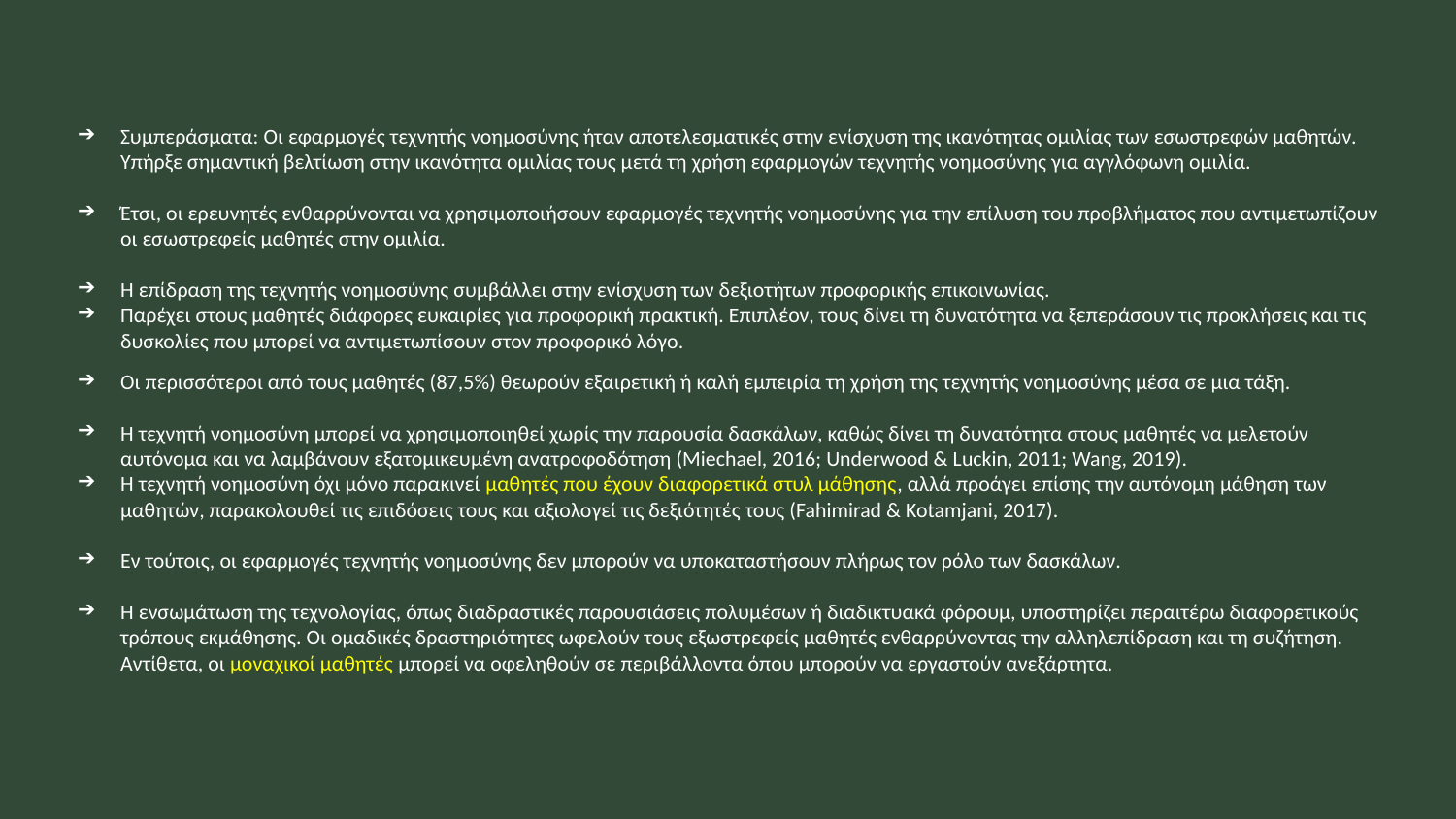

#

Συμπεράσματα: Οι εφαρμογές τεχνητής νοημοσύνης ήταν αποτελεσματικές στην ενίσχυση της ικανότητας ομιλίας των εσωστρεφών μαθητών. Υπήρξε σημαντική βελτίωση στην ικανότητα ομιλίας τους μετά τη χρήση εφαρμογών τεχνητής νοημοσύνης για αγγλόφωνη ομιλία.

Έτσι, οι ερευνητές ενθαρρύνονται να χρησιμοποιήσουν εφαρμογές τεχνητής νοημοσύνης για την επίλυση του προβλήματος που αντιμετωπίζουν οι εσωστρεφείς μαθητές στην ομιλία.

Η επίδραση της τεχνητής νοημοσύνης συμβάλλει στην ενίσχυση των δεξιοτήτων προφορικής επικοινωνίας.
Παρέχει στους μαθητές διάφορες ευκαιρίες για προφορική πρακτική. Επιπλέον, τους δίνει τη δυνατότητα να ξεπεράσουν τις προκλήσεις και τις δυσκολίες που μπορεί να αντιμετωπίσουν στον προφορικό λόγο.

Οι περισσότεροι από τους μαθητές (87,5%) θεωρούν εξαιρετική ή καλή εμπειρία τη χρήση της τεχνητής νοημοσύνης μέσα σε μια τάξη.

Η τεχνητή νοημοσύνη μπορεί να χρησιμοποιηθεί χωρίς την παρουσία δασκάλων, καθώς δίνει τη δυνατότητα στους μαθητές να μελετούν αυτόνομα και να λαμβάνουν εξατομικευμένη ανατροφοδότηση (Miechael, 2016; Underwood & Luckin, 2011; Wang, 2019).
Η τεχνητή νοημοσύνη όχι μόνο παρακινεί μαθητές που έχουν διαφορετικά στυλ μάθησης, αλλά προάγει επίσης την αυτόνομη μάθηση των μαθητών, παρακολουθεί τις επιδόσεις τους και αξιολογεί τις δεξιότητές τους (Fahimirad & Kotamjani, 2017).

Εν τούτοις, οι εφαρμογές τεχνητής νοημοσύνης δεν μπορούν να υποκαταστήσουν πλήρως τον ρόλο των δασκάλων.

Η ενσωμάτωση της τεχνολογίας, όπως διαδραστικές παρουσιάσεις πολυμέσων ή διαδικτυακά φόρουμ, υποστηρίζει περαιτέρω διαφορετικούς τρόπους εκμάθησης. Οι ομαδικές δραστηριότητες ωφελούν τους εξωστρεφείς μαθητές ενθαρρύνοντας την αλληλεπίδραση και τη συζήτηση. Αντίθετα, οι μοναχικοί μαθητές μπορεί να οφεληθούν σε περιβάλλοντα όπου μπορούν να εργαστούν ανεξάρτητα.